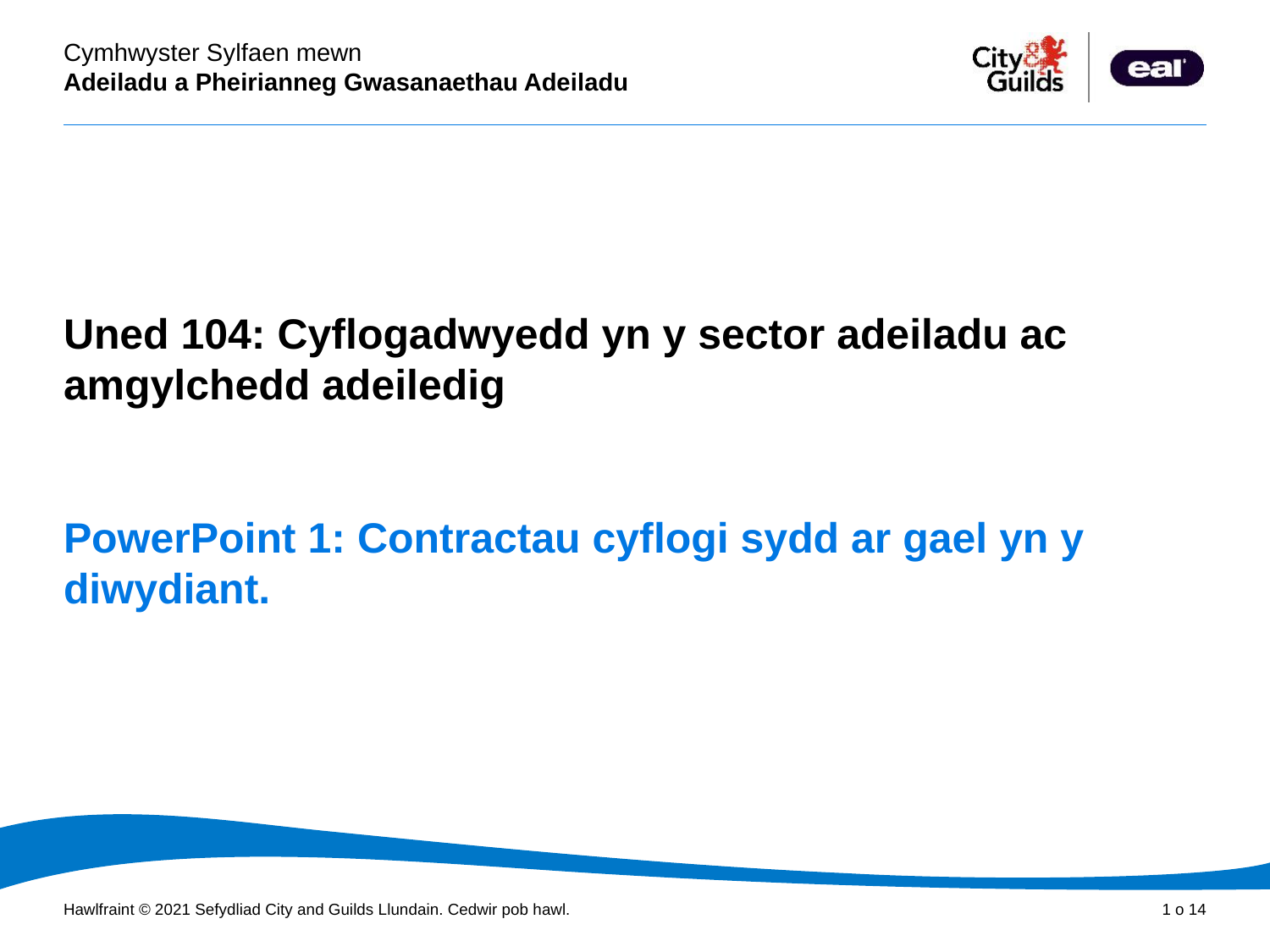

Cyflwyniad PowerPoint
Uned 104: Cyflogadwyedd yn y sector adeiladu ac amgylchedd adeiledig
# PowerPoint 1: Contractau cyflogi sydd ar gael yn y diwydiant.